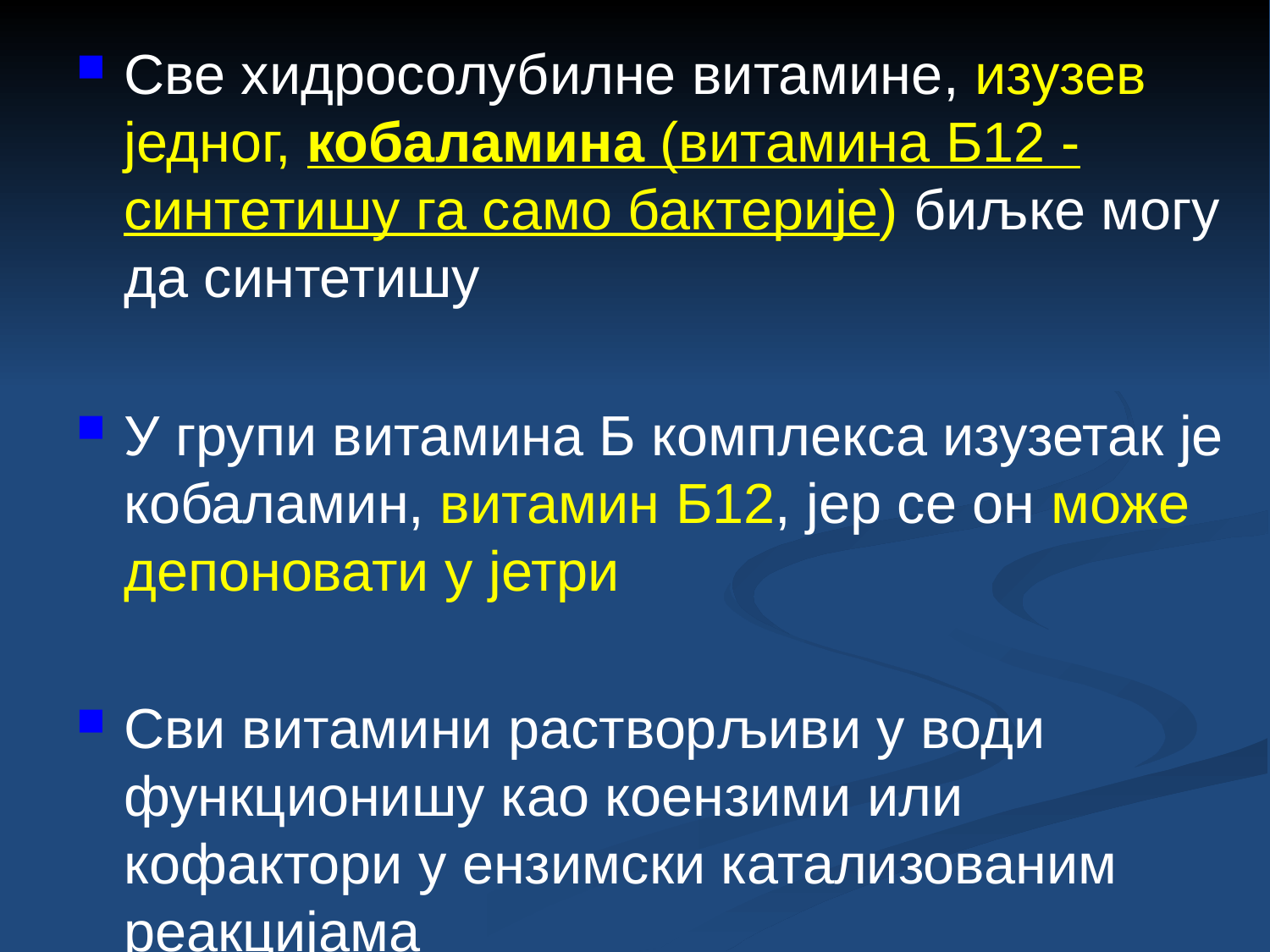

Све хидросолубилне витамине, изузев једног, кобаламина (витамина Б12 - синтетишу га само бактерије) биљке могу да синтетишу

У групи витамина Б комплекса изузетак је кобаламин, витамин Б12, јер се он може депоновати у јетри

Сви витамини растворљиви у води функционишу као коензими или кофактори у ензимски катализованим реакцијама